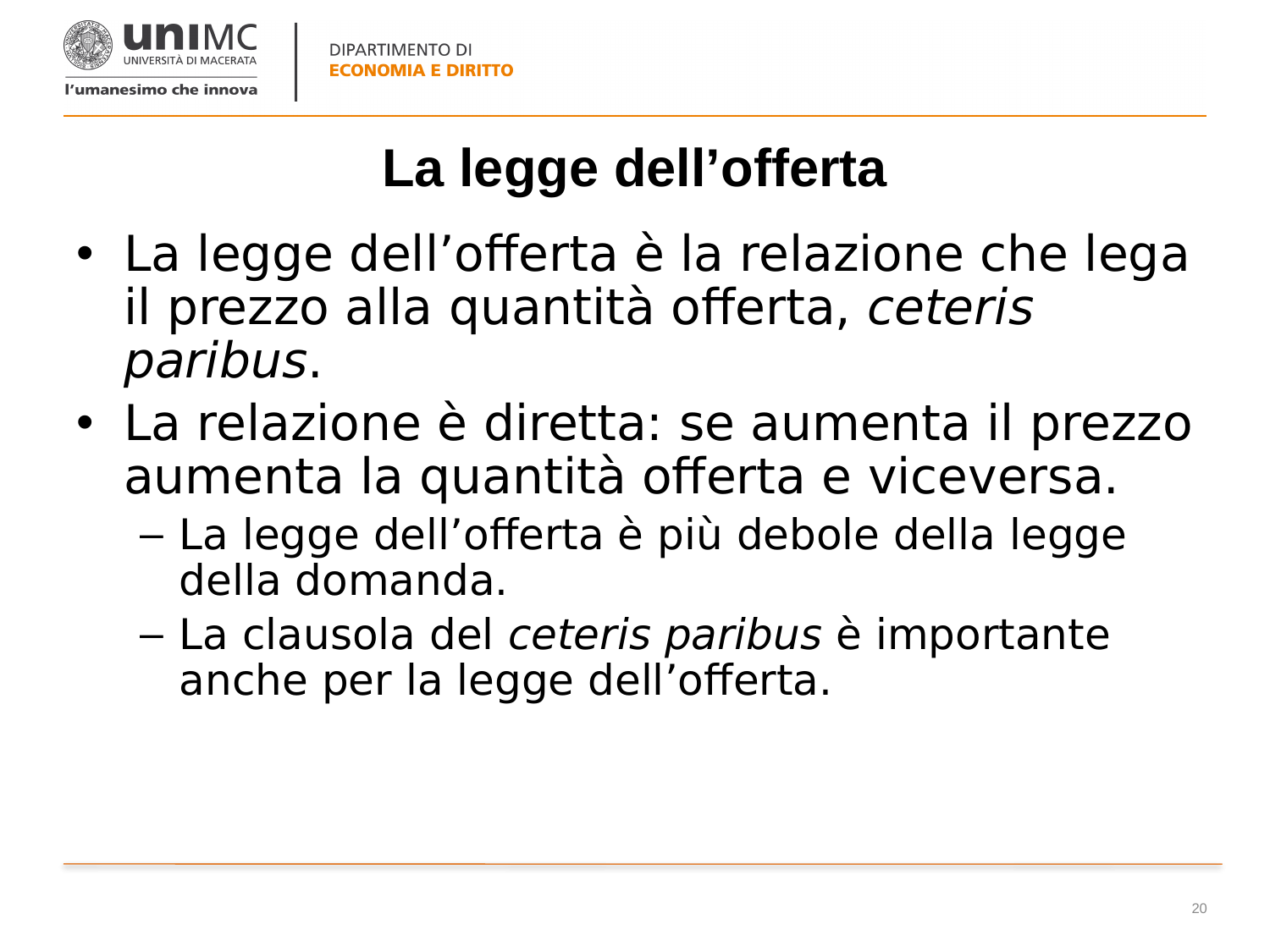

# La legge dell’offerta
La legge dell’offerta è la relazione che lega il prezzo alla quantità offerta, ceteris paribus.
La relazione è diretta: se aumenta il prezzo aumenta la quantità offerta e viceversa.
La legge dell’offerta è più debole della legge della domanda.
La clausola del ceteris paribus è importante anche per la legge dell’offerta.

20